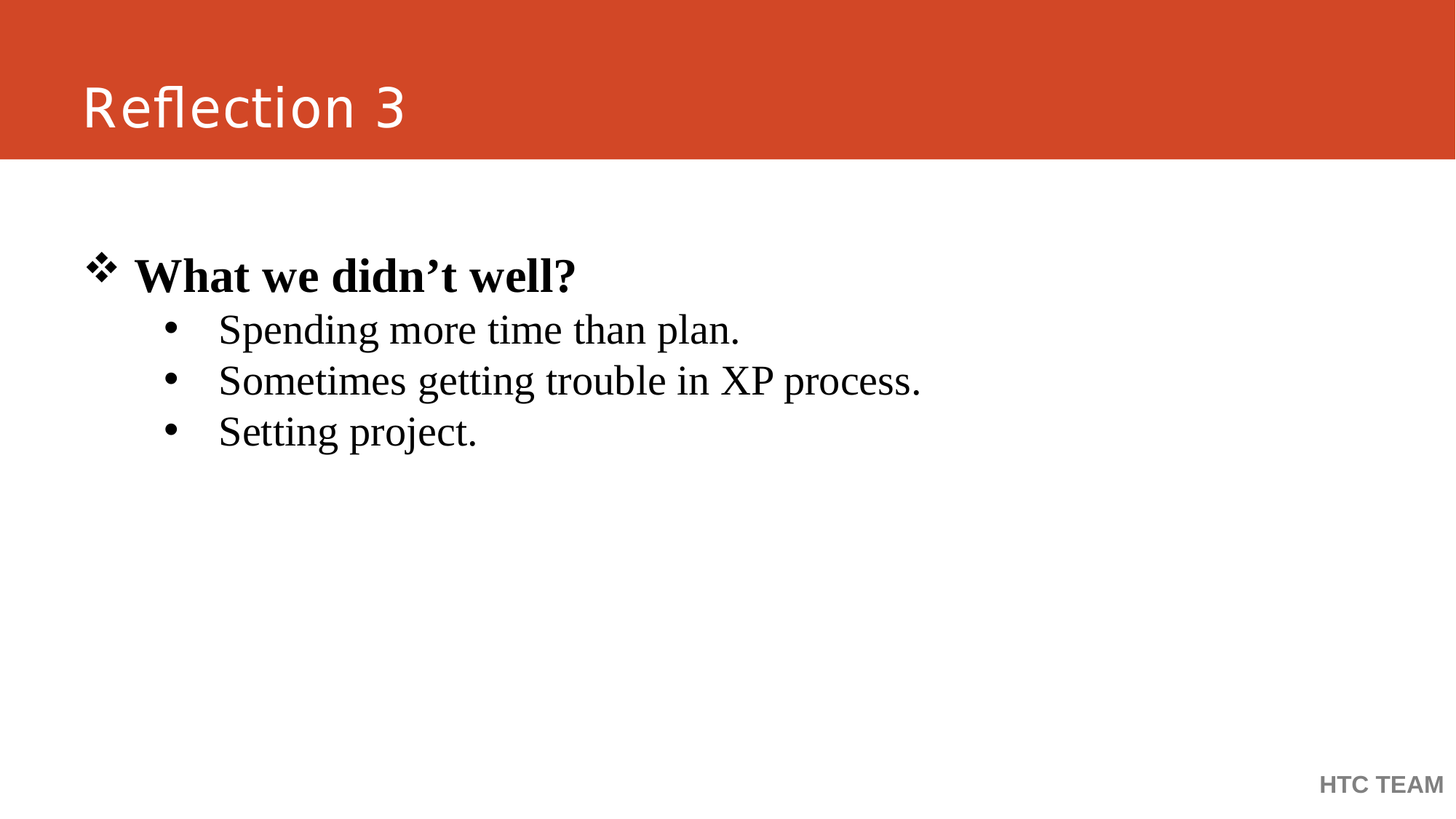

# Reflection 3
 What we didn’t well?
Spending more time than plan.
Sometimes getting trouble in XP process.
Setting project.
HTC TEAM